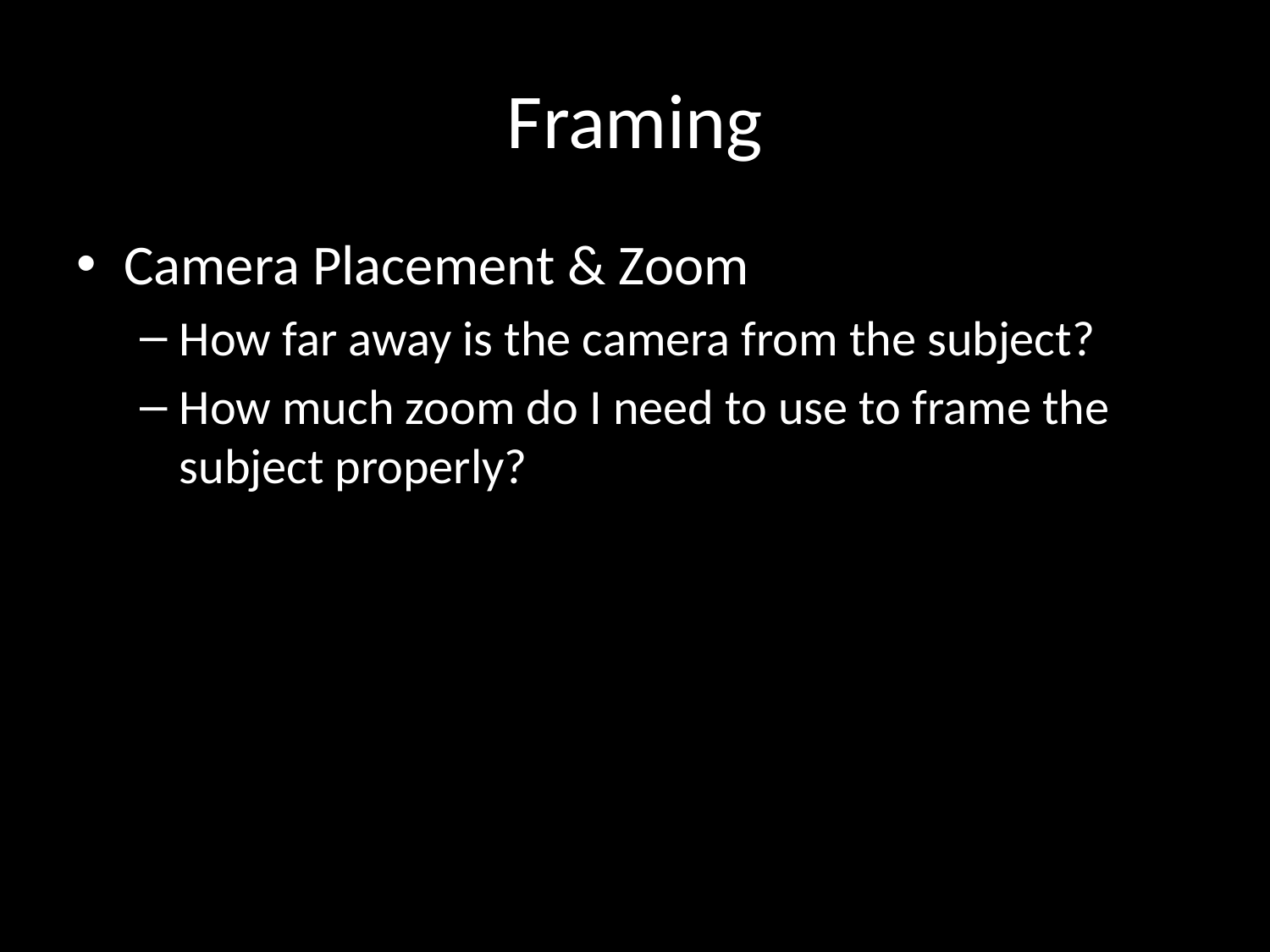

# Framing
Camera Placement & Zoom
How far away is the camera from the subject?
How much zoom do I need to use to frame the subject properly?